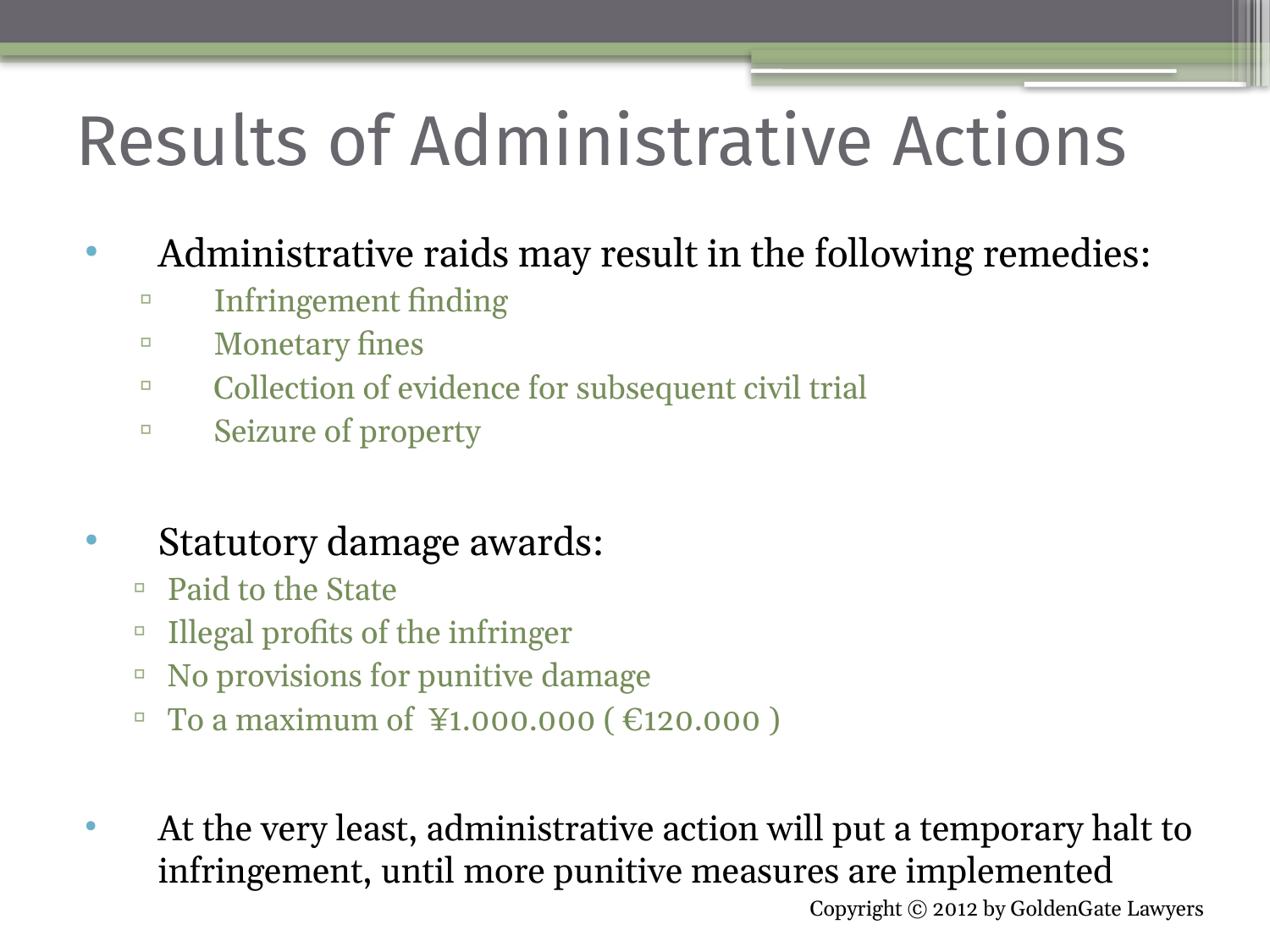

# Results of Administrative Actions
Administrative raids may result in the following remedies:
Infringement finding
Monetary fines
Collection of evidence for subsequent civil trial
Seizure of property

Statutory damage awards:
Paid to the State
Illegal profits of the infringer
No provisions for punitive damage
To a maximum of  ¥1.000.000 ( €120.000 )

At the very least, administrative action will put a temporary halt to infringement, until more punitive measures are implemented

Copyright © 2012 by GoldenGate Lawyers